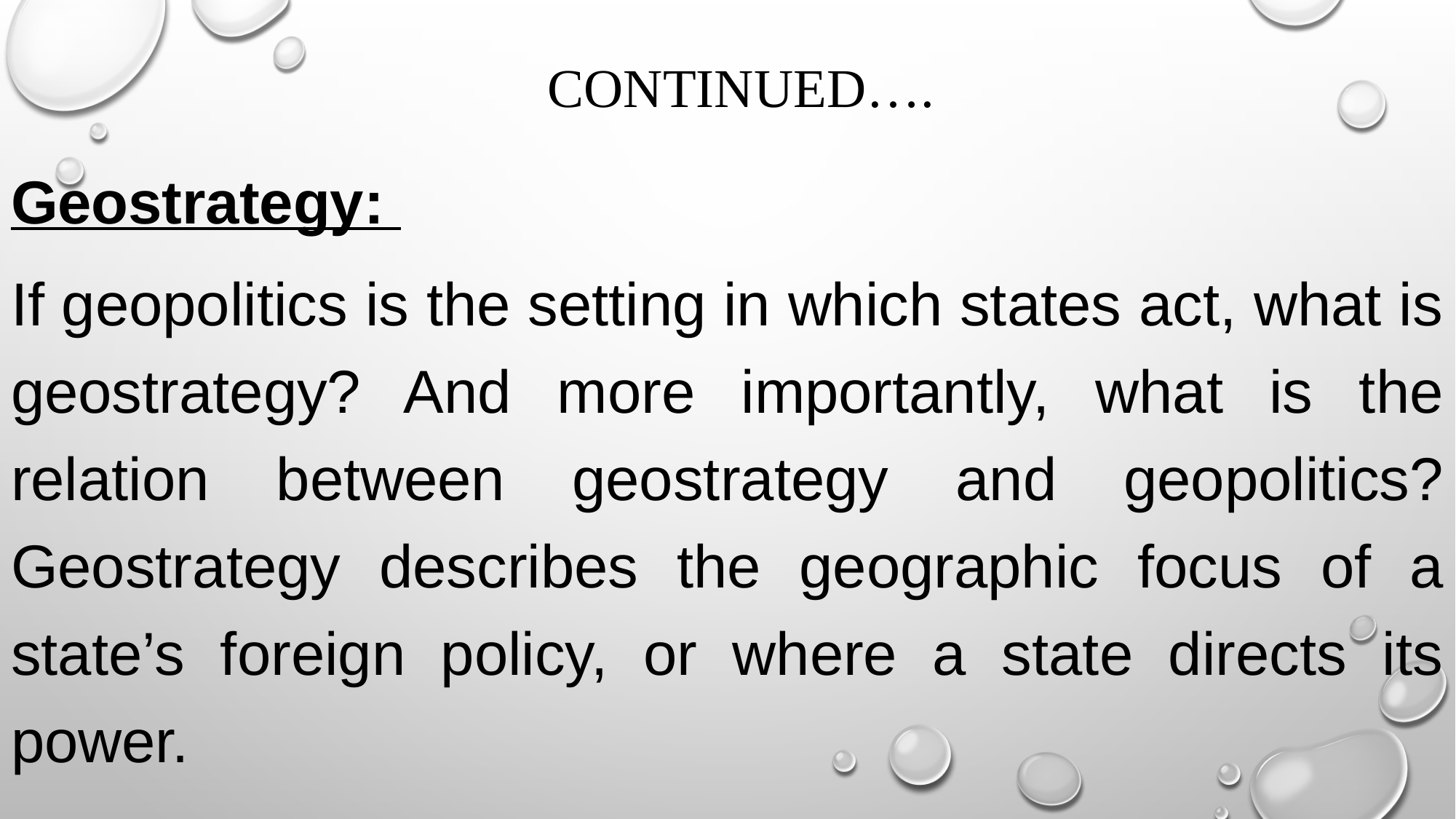

# continued….
Geostrategy:
If geopolitics is the setting in which states act, what is geostrategy? And more importantly, what is the relation between geostrategy and geopolitics? Geostrategy describes the geographic focus of a state’s foreign policy, or where a state directs its power.